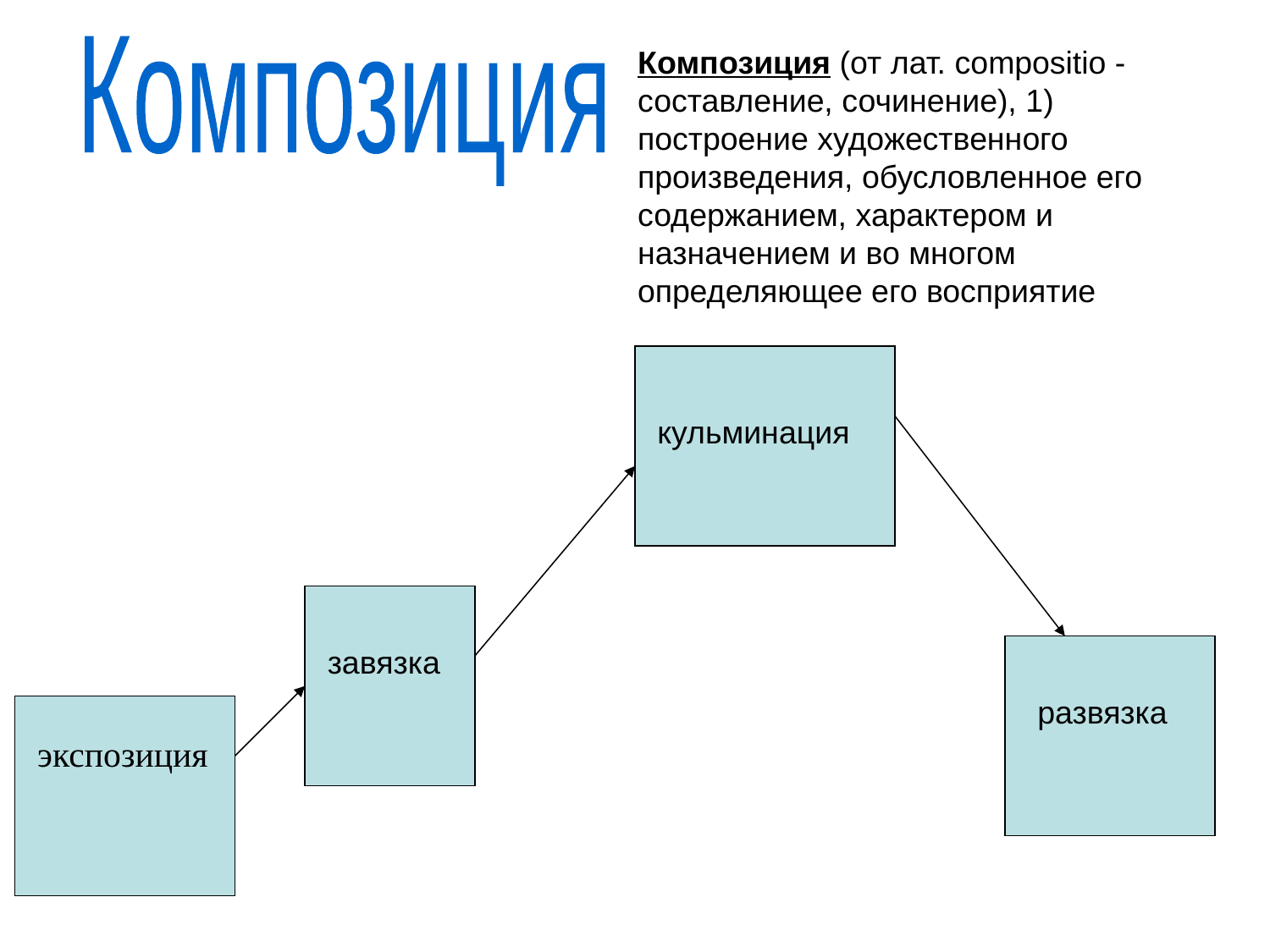

Композиция
Композиция (от лат. compositio - составление, сочинение), 1) построение художественного произведения, обусловленное его содержанием, характером и назначением и во многом определяющее его восприятие

кульминация

завязка

развязка

экспозиция